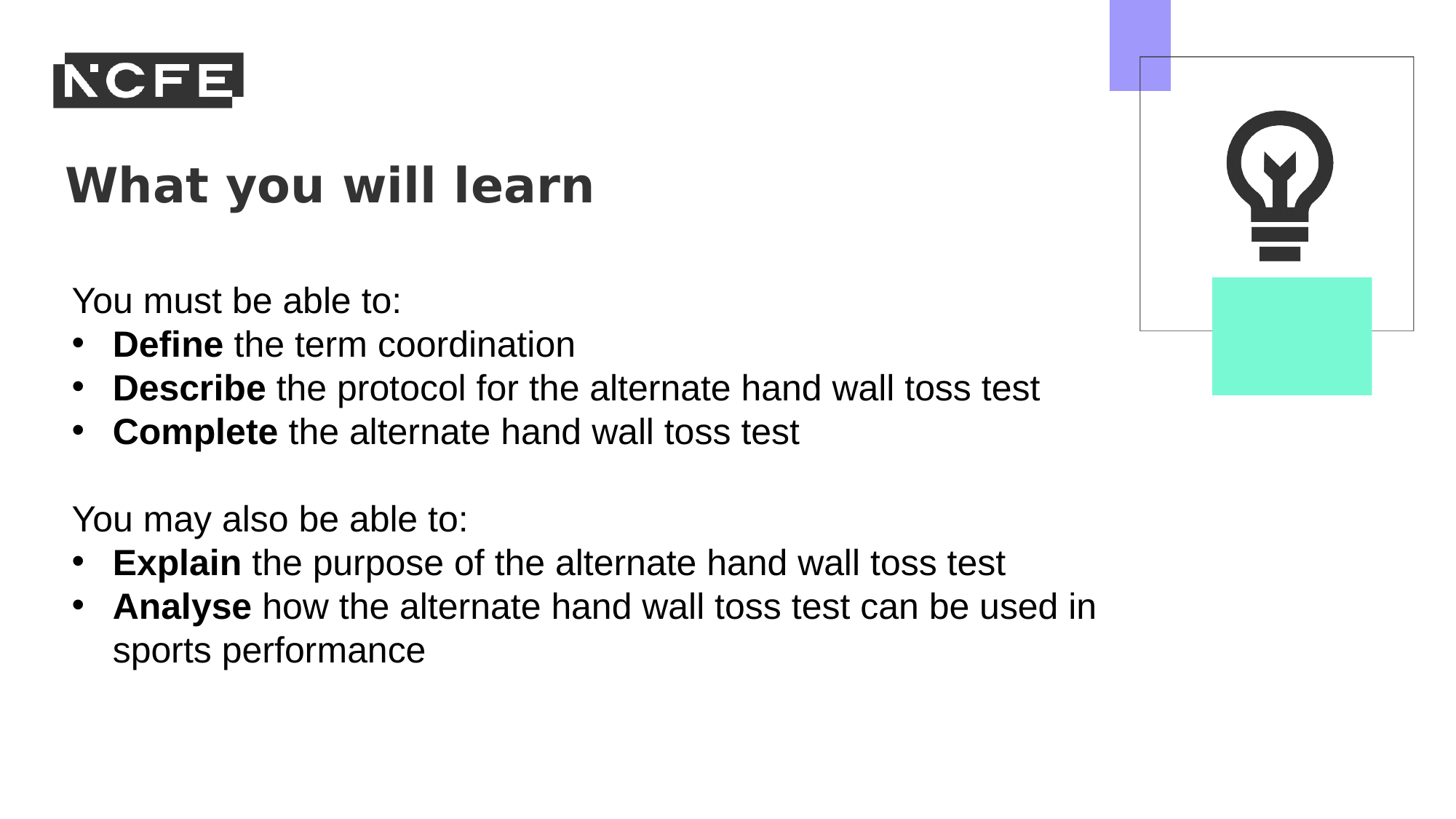

You must be able to:
Define the term coordination
Describe the protocol for the alternate hand wall toss test
Complete the alternate hand wall toss test

You may also be able to:
Explain the purpose of the alternate hand wall toss test
Analyse how the alternate hand wall toss test can be used in sports performance